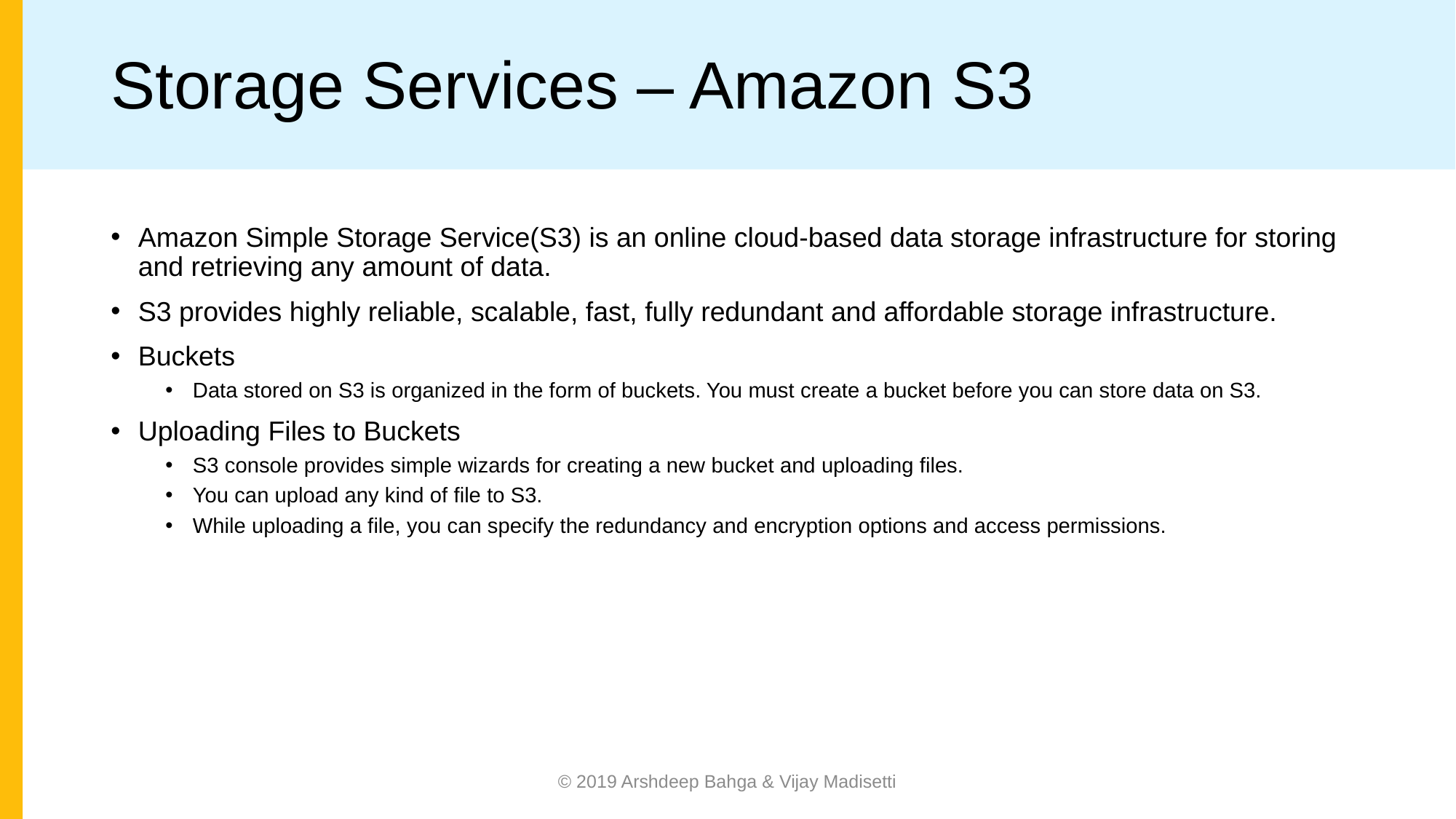

# Storage Services – Amazon S3
Amazon Simple Storage Service(S3) is an online cloud-based data storage infrastructure for storing and retrieving any amount of data.
S3 provides highly reliable, scalable, fast, fully redundant and affordable storage infrastructure.
Buckets
Data stored on S3 is organized in the form of buckets. You must create a bucket before you can store data on S3.
Uploading Files to Buckets
S3 console provides simple wizards for creating a new bucket and uploading files.
You can upload any kind of file to S3.
While uploading a file, you can specify the redundancy and encryption options and access permissions.
© 2019 Arshdeep Bahga & Vijay Madisetti